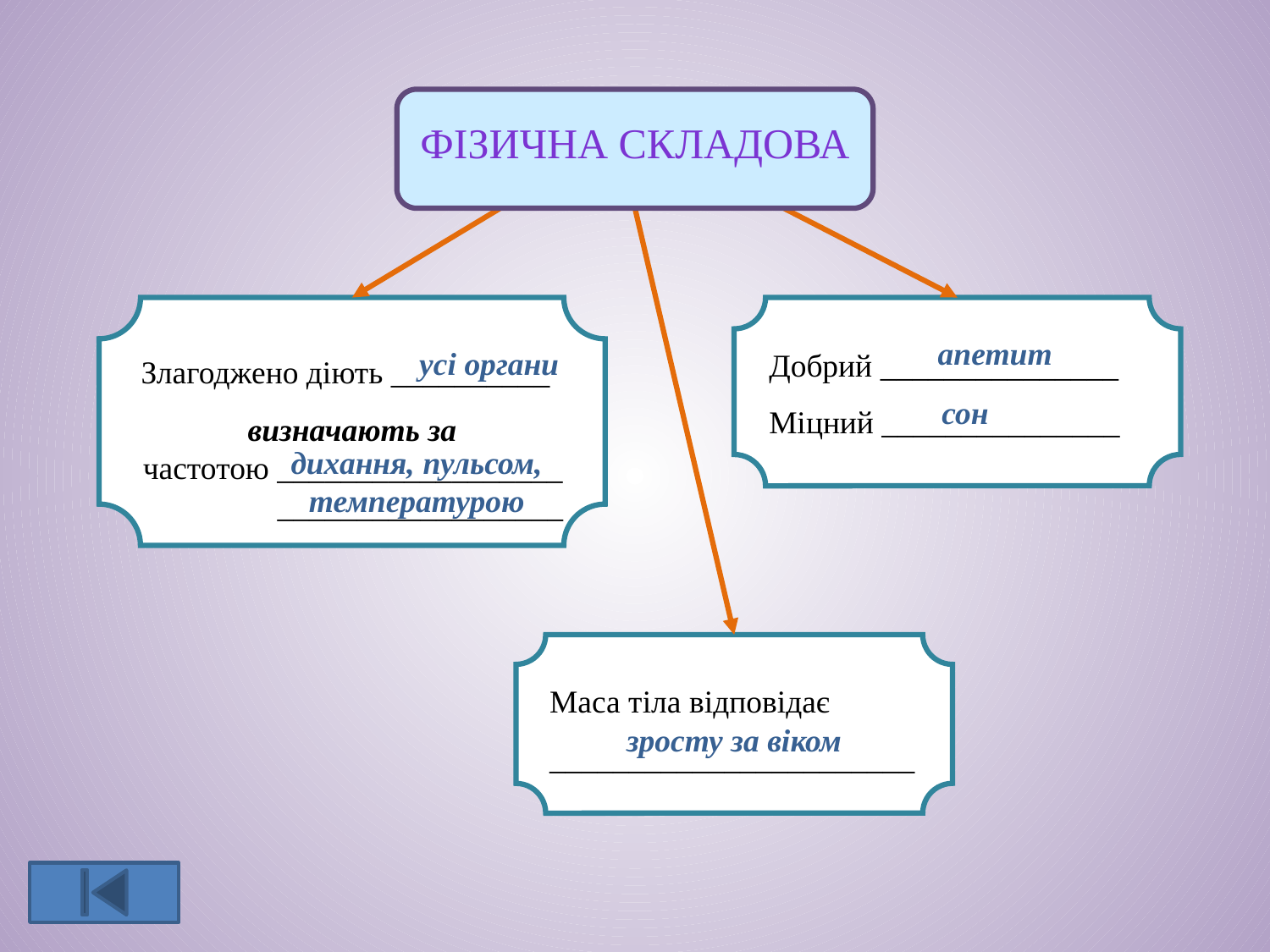

Фізична складова
Злагоджено діють __________
визначають за
частотою __________________ __________________

Добрий _______________
Міцний _______________

апетит
усі органи
сон
дихання, пульсом, температурою
Маса тіла відповідає _______________________
зросту за віком